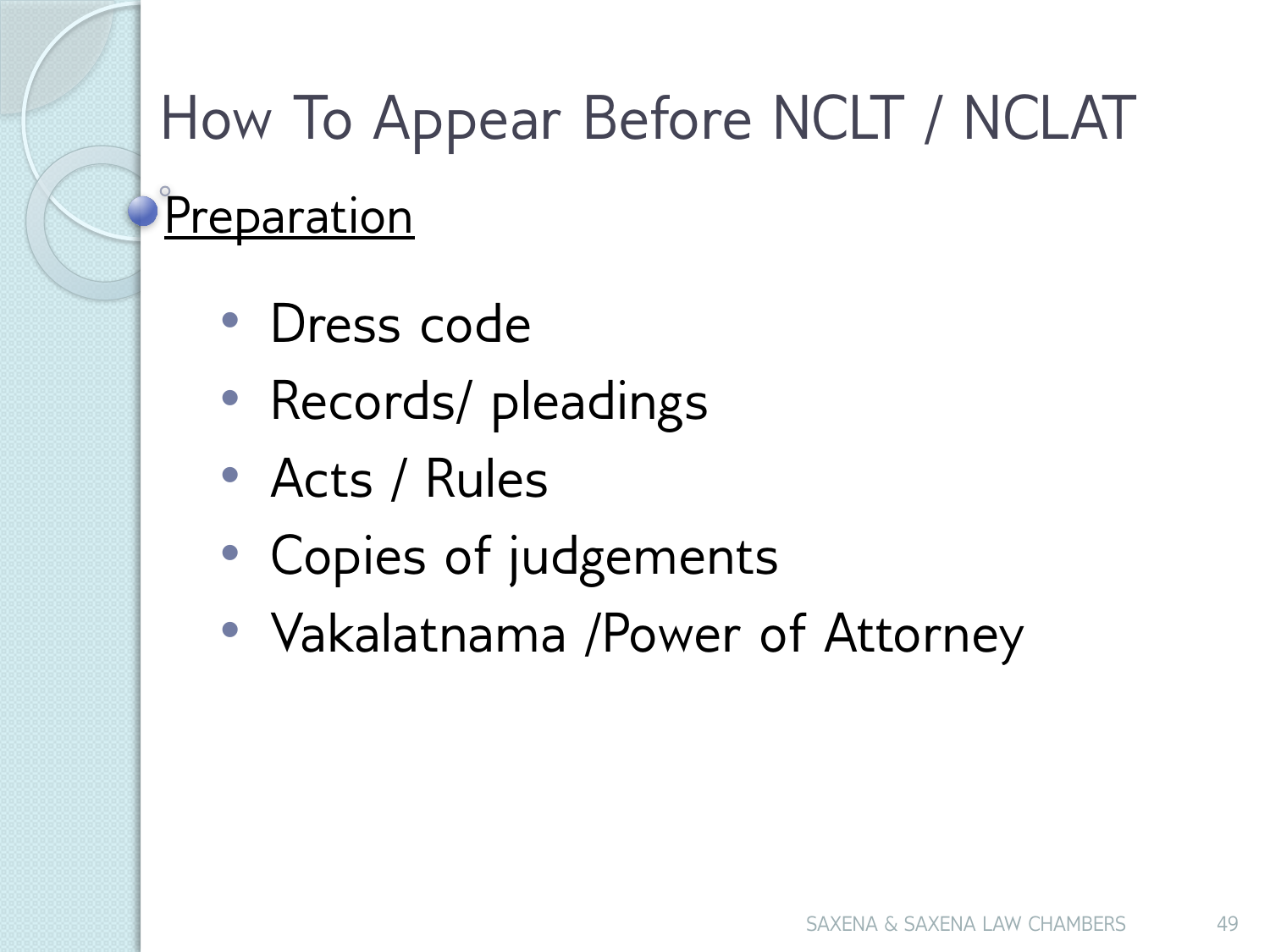

# How To Appear Before NCLT / NCLAT
Preparation

 Dress code
 Records/ pleadings
 Acts / Rules
 Copies of judgements
 Vakalatnama /Power of Attorney

SAXENA & SAXENA LAW CHAMBERS
49